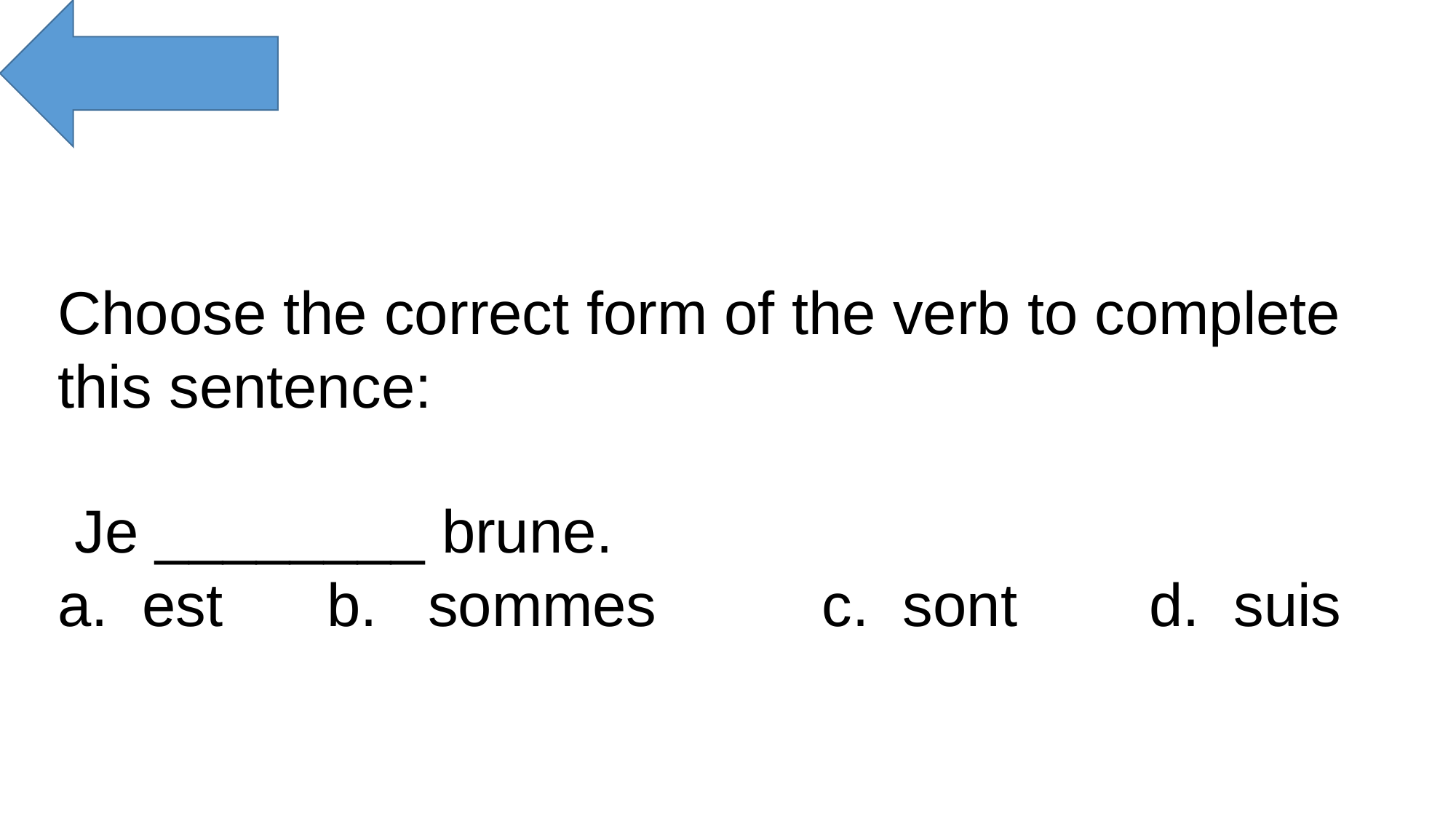

Choose the correct form of the verb to complete this sentence:

 Je ________ brune.
a.  est	   b.   sommes		c.  sont		d.  suis